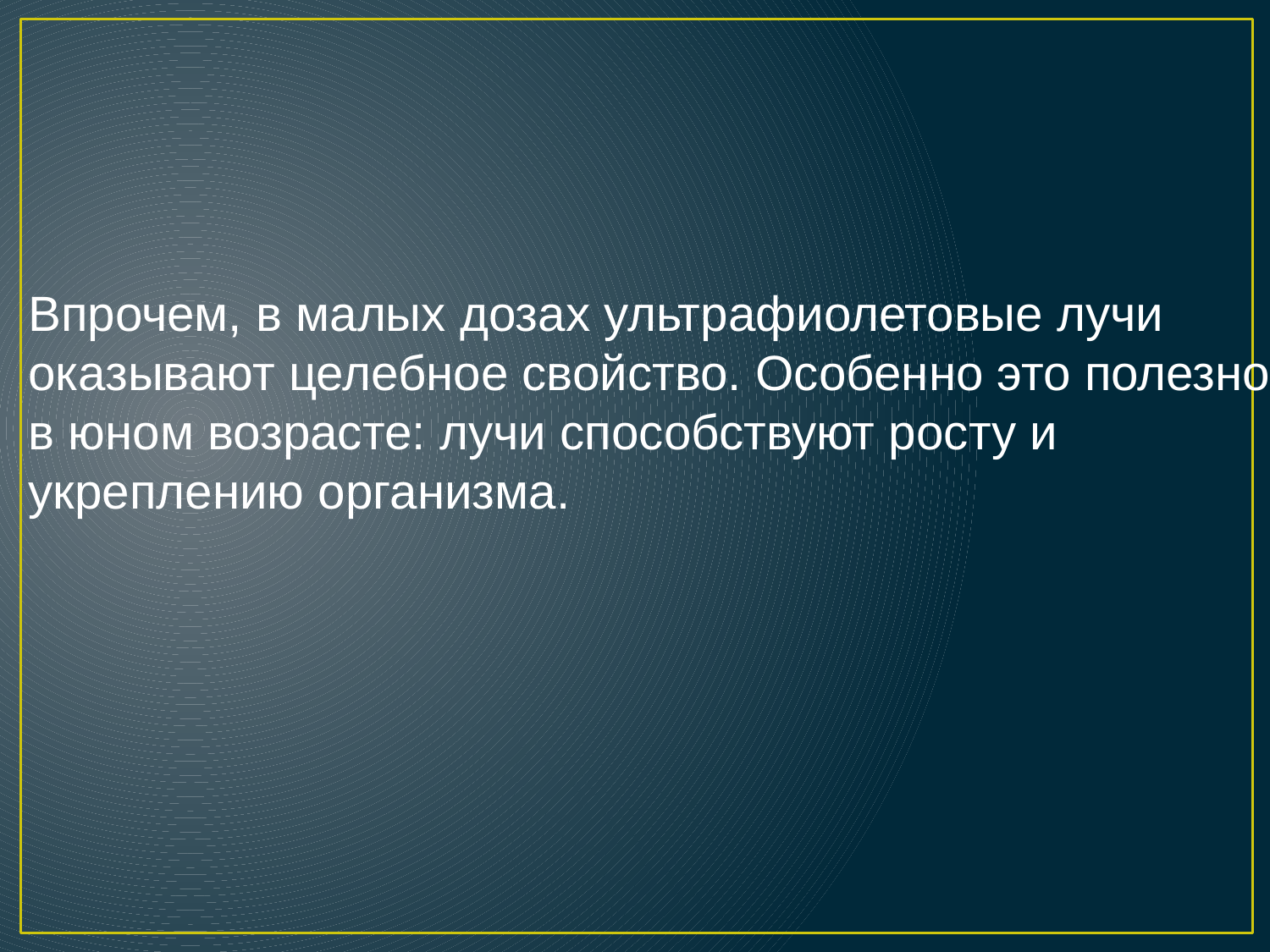

Впрочем, в малых дозах ультрафиолетовые лучи
оказывают целебное свойство. Особенно это полезно
в юном возрасте: лучи способствуют росту и
укреплению организма.